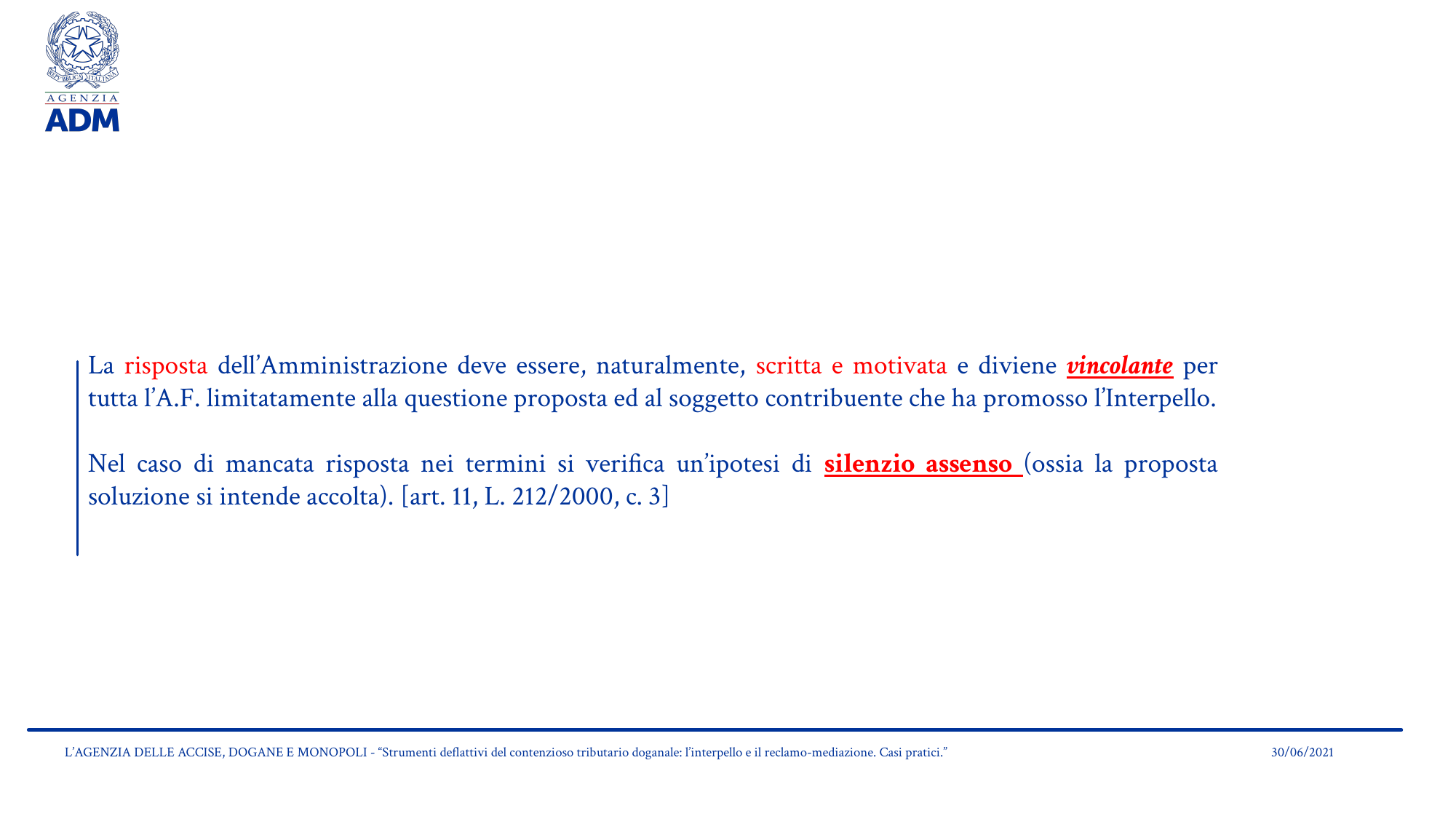

La risposta dell’Amministrazione deve essere, naturalmente, scritta e motivata e diviene vincolante per tutta l’A.F. limitatamente alla questione proposta ed al soggetto contribuente che ha promosso l’Interpello.

Nel caso di mancata risposta nei termini si verifica un’ipotesi di silenzio assenso (ossia la proposta soluzione si intende accolta). [art. 11, L. 212/2000, c. 3]

30/06/2021
L’AGENZIA DELLE ACCISE, DOGANE E MONOPOLI - “Strumenti deflattivi del contenzioso tributario doganale: l’interpello e il reclamo-mediazione. Casi pratici.”